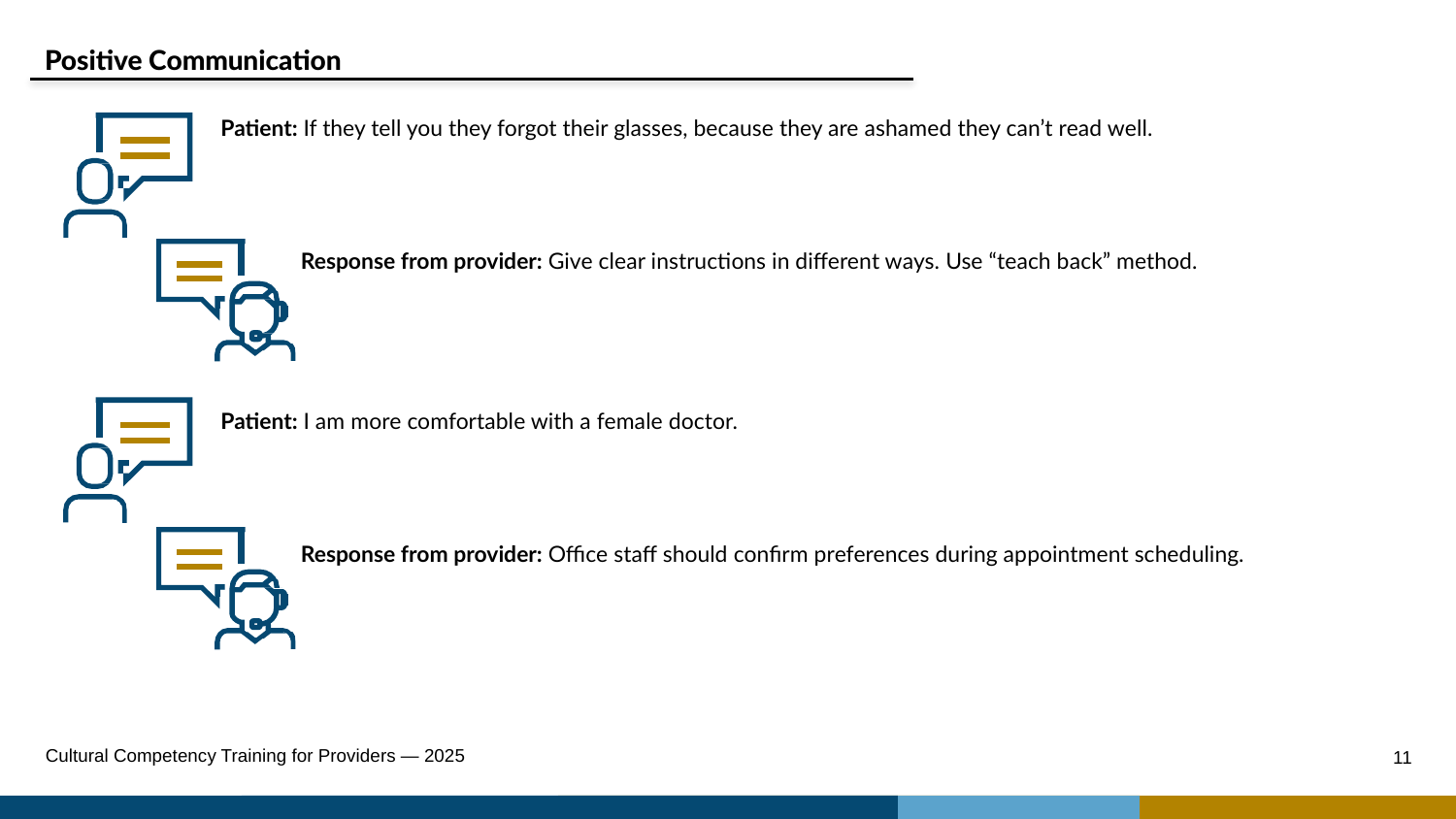

Positive Communication
Patient: If they tell you they forgot their glasses, because they are ashamed they can’t read well.

               Response from provider: Give clear instructions in different ways. Use “teach back” method.

Patient: I am more comfortable with a female doctor.

               Response from provider: Office staff should confirm preferences during appointment scheduling.

Cultural Competency Training for Providers — 2025